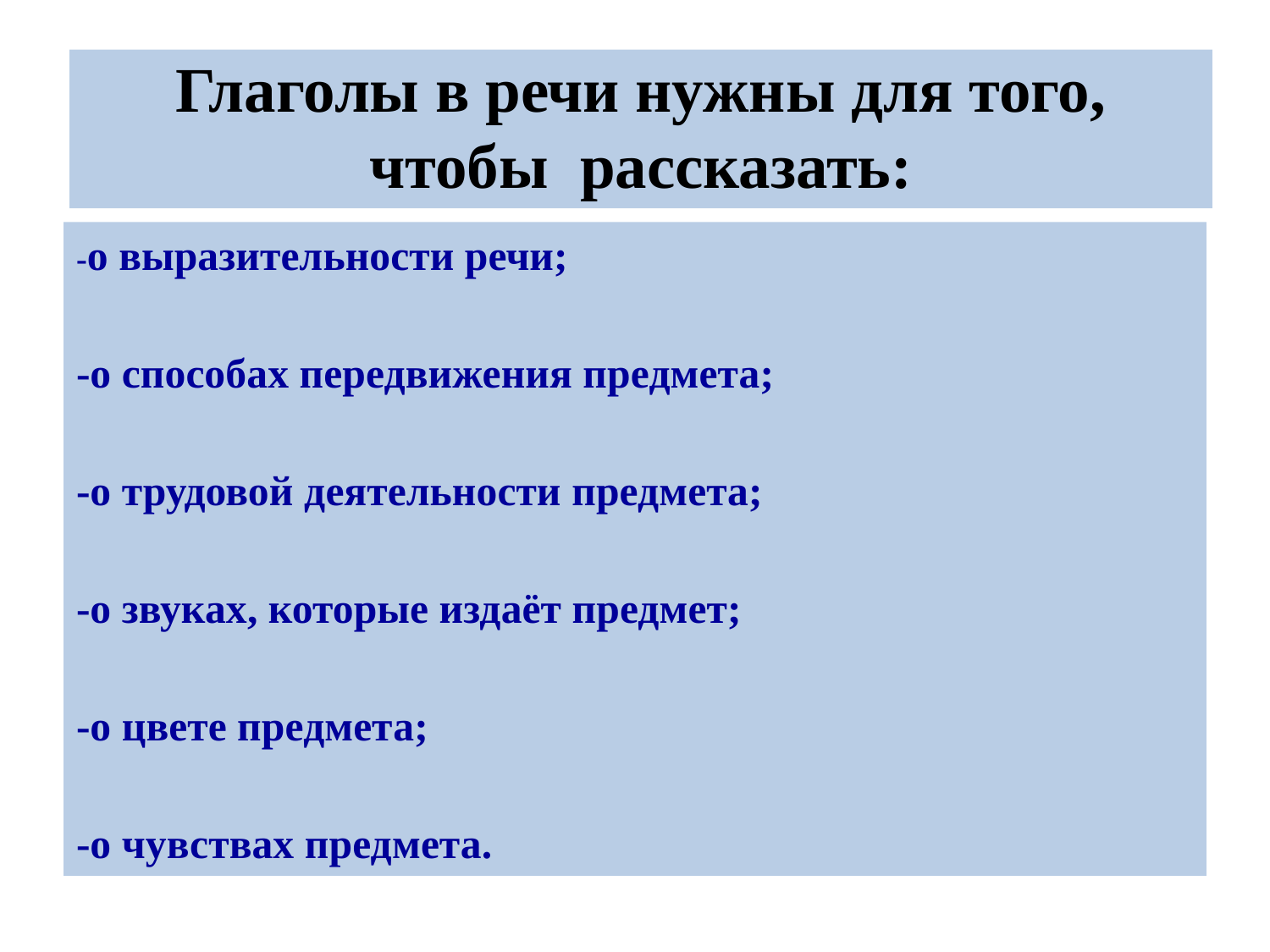

# Глаголы в речи нужны для того, чтобы  рассказать:
-о выразительности речи;

-о способах передвижения предмета;

-о трудовой деятельности предмета;

-о звуках, которые издаёт предмет;

-о цвете предмета;

-о чувствах предмета.